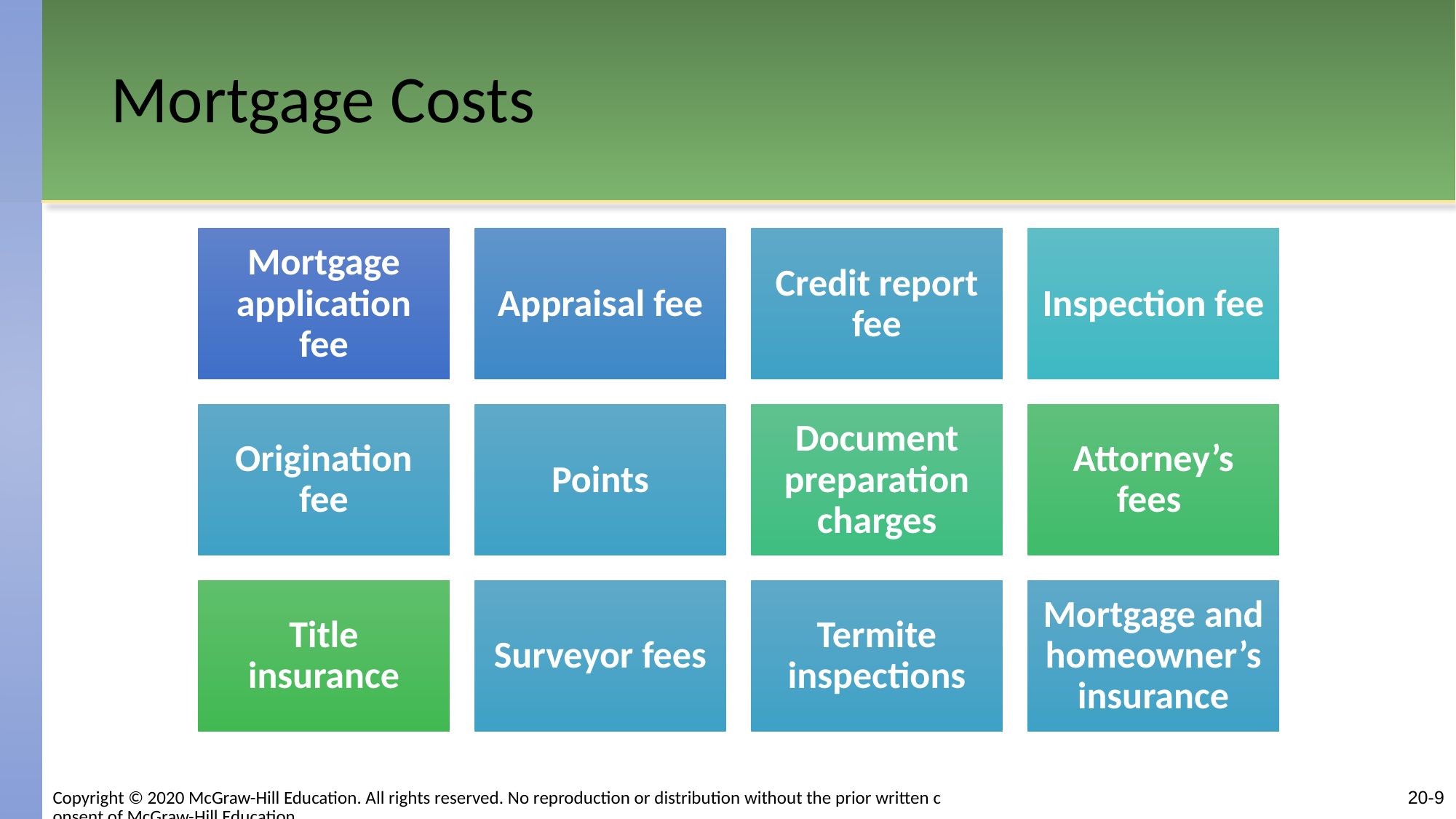

# Mortgage Costs
Mortgage application fee
Appraisal fee
Credit report fee
Inspection fee
Origination fee
Points
Document preparation charges
Attorney’s fees
Title insurance
Surveyor fees
Termite inspections
Mortgage and homeowner’s insurance
20-9
Copyright © 2020 McGraw-Hill Education. All rights reserved. No reproduction or distribution without the prior written consent of McGraw-Hill Education.